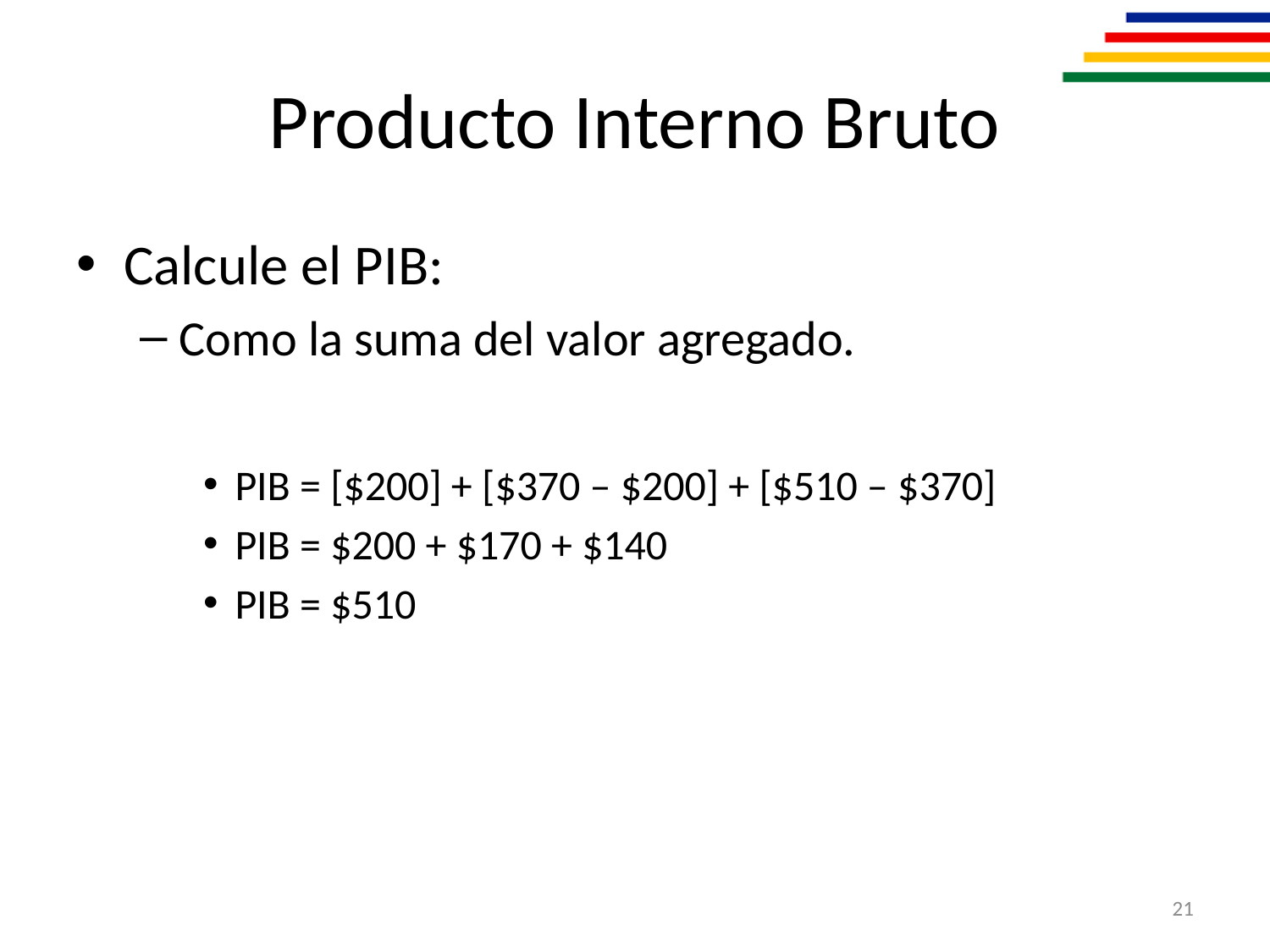

# Producto Interno Bruto
Calcule el PIB:
Como la suma del valor agregado.

PIB = [$200] + [$370 – $200] + [$510 – $370]
PIB = $200 + $170 + $140
PIB = $510
21